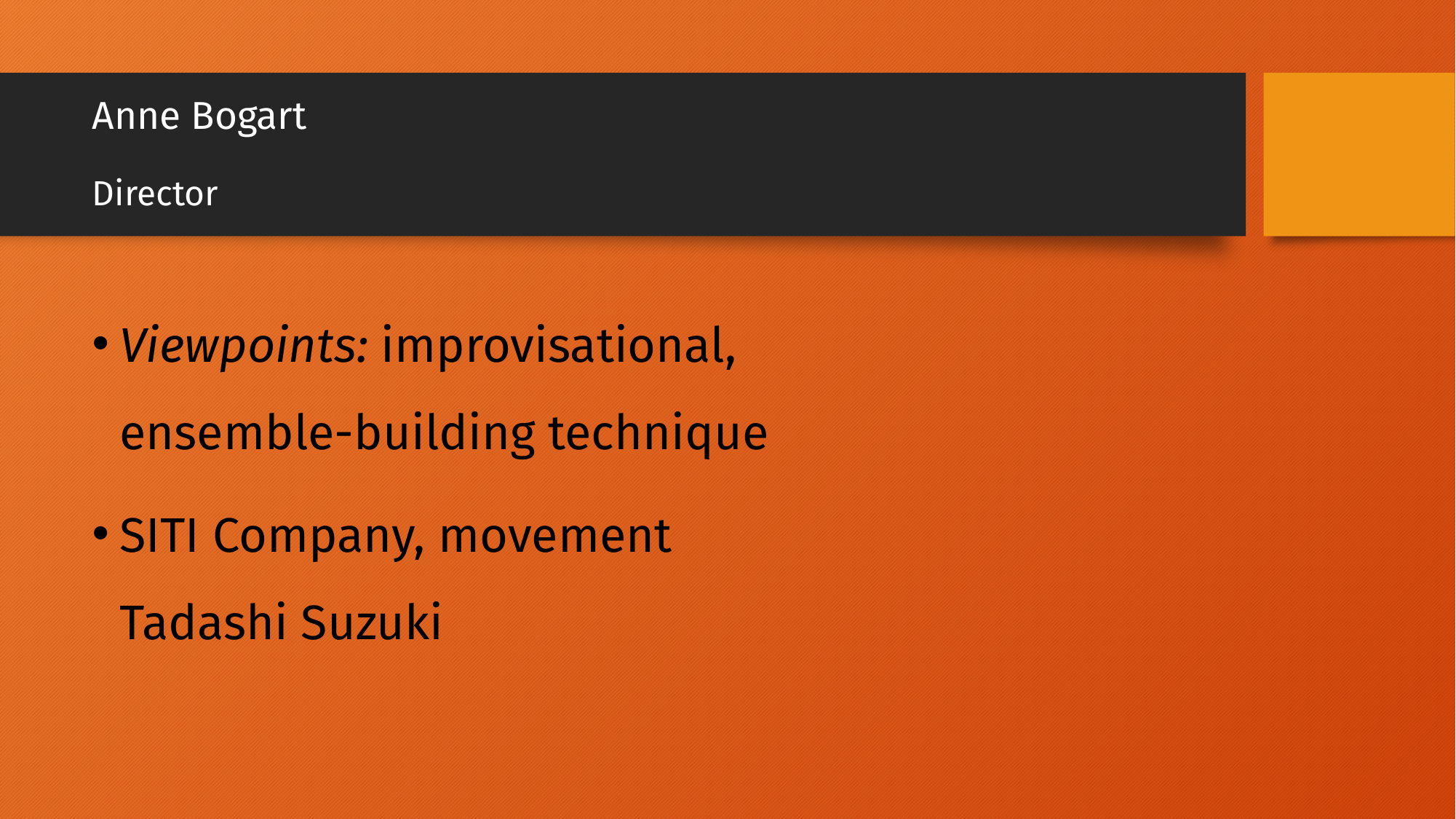

# Anne Bogart Director
Viewpoints: improvisational, ensemble-building technique
SITI Company, movement Tadashi Suzuki